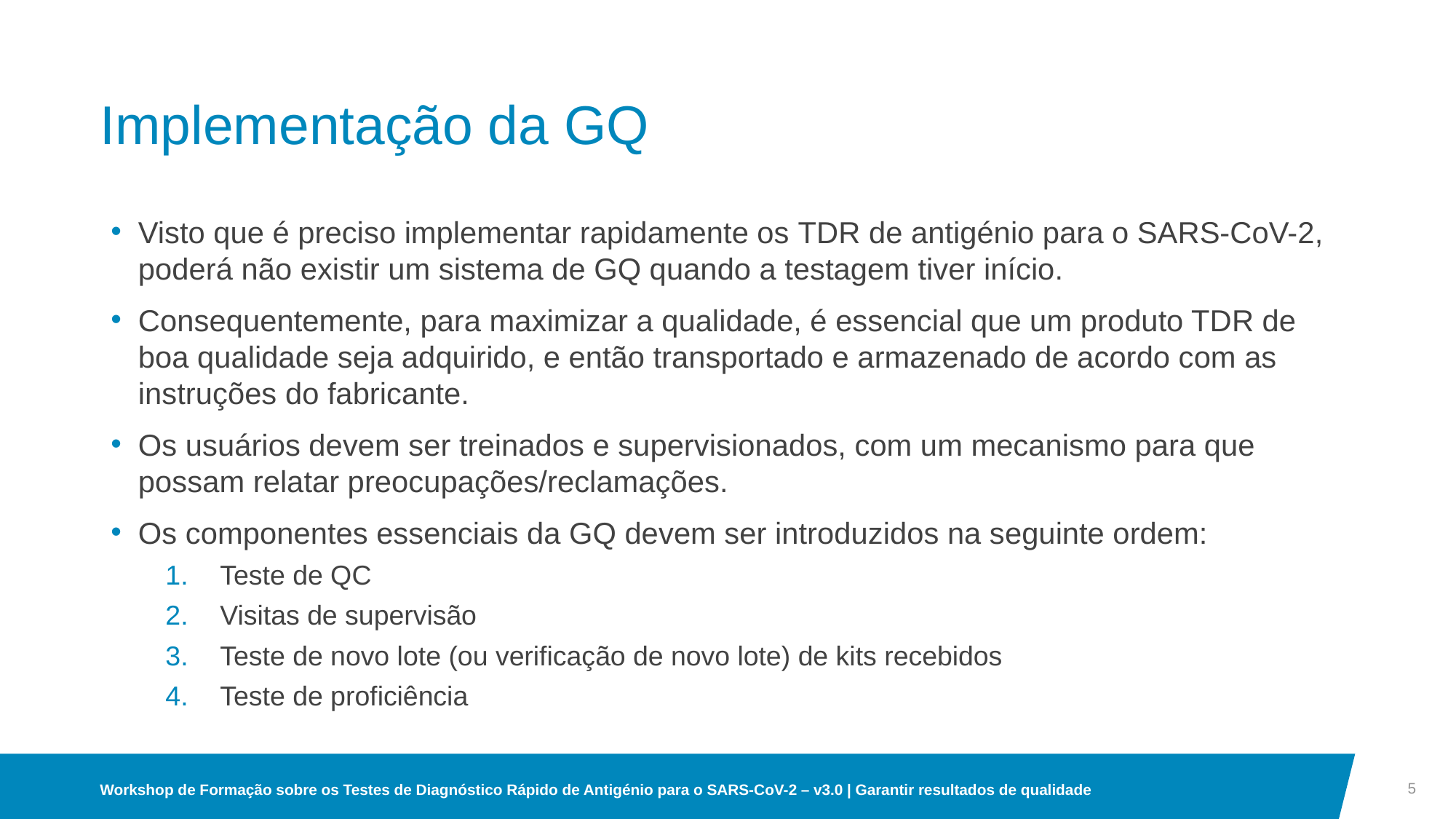

# Implementação da GQ
Visto que é preciso implementar rapidamente os TDR de antigénio para o SARS-CoV-2, poderá não existir um sistema de GQ quando a testagem tiver início.
Consequentemente, para maximizar a qualidade, é essencial que um produto TDR de boa qualidade seja adquirido, e então transportado e armazenado de acordo com as instruções do fabricante.
Os usuários devem ser treinados e supervisionados, com um mecanismo para que possam relatar preocupações/reclamações.
Os componentes essenciais da GQ devem ser introduzidos na seguinte ordem:
Teste de QC
Visitas de supervisão
Teste de novo lote (ou verificação de novo lote) de kits recebidos
Teste de proficiência

5
Workshop de Formação sobre os Testes de Diagnóstico Rápido de Antigénio para o SARS-CoV-2 – v3.0 | Garantir resultados de qualidade